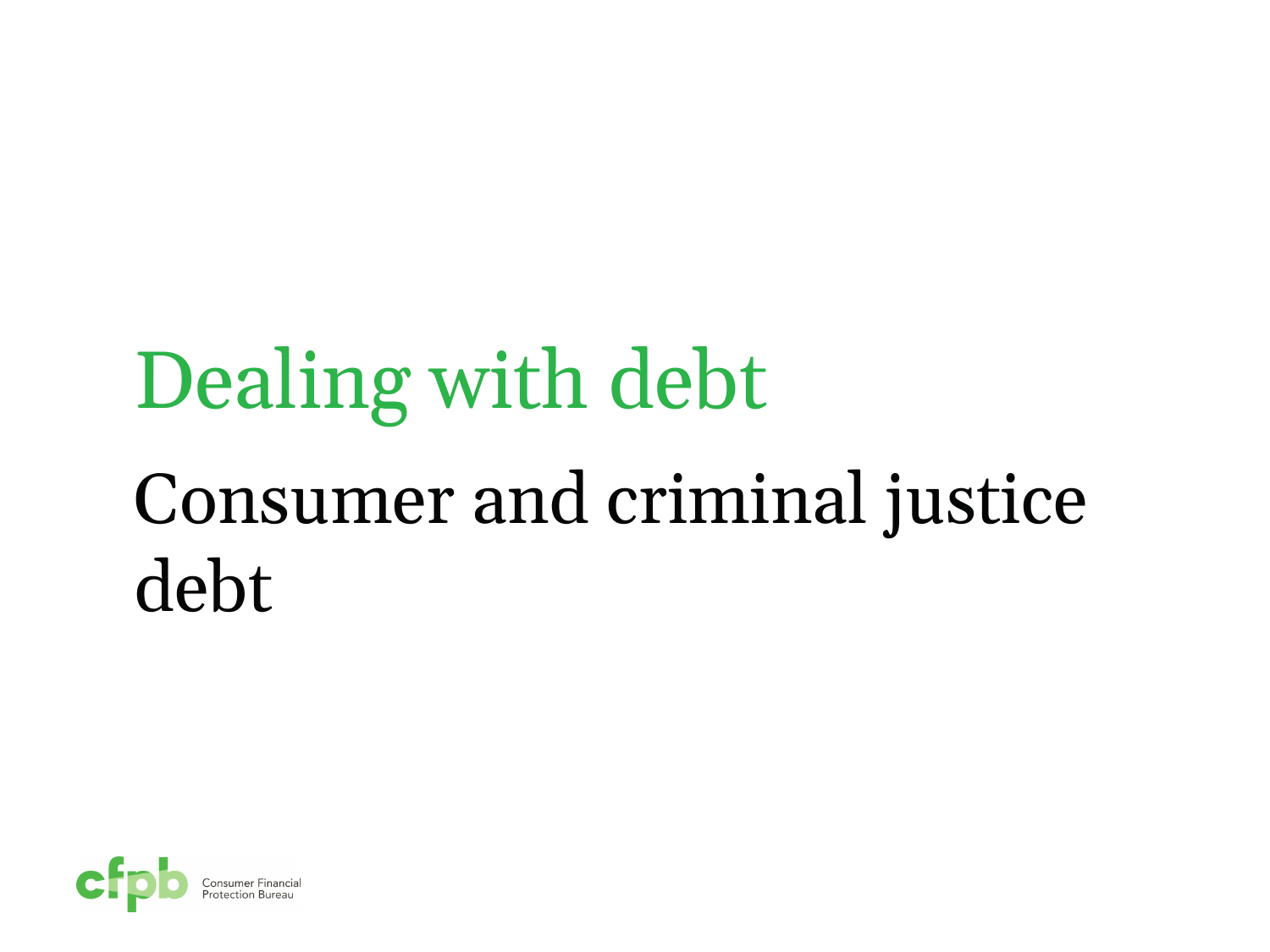

# Dealing with debt
Consumer and criminal justice debt